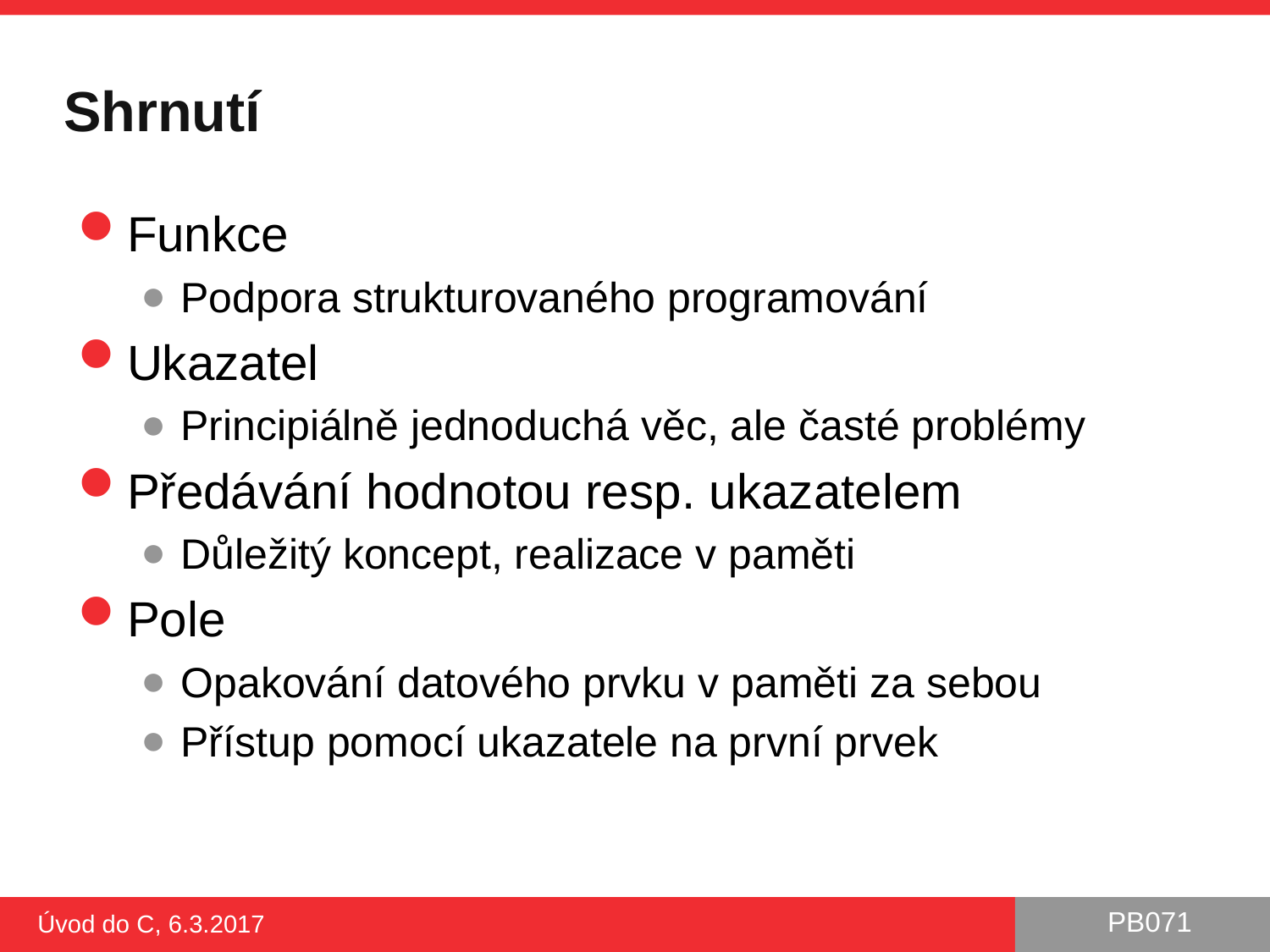

# Shrnutí
Funkce
Podpora strukturovaného programování
Ukazatel
Principiálně jednoduchá věc, ale časté problémy
Předávání hodnotou resp. ukazatelem
Důležitý koncept, realizace v paměti
Pole
Opakování datového prvku v paměti za sebou
Přístup pomocí ukazatele na první prvek

Úvod do C, 6.3.2017